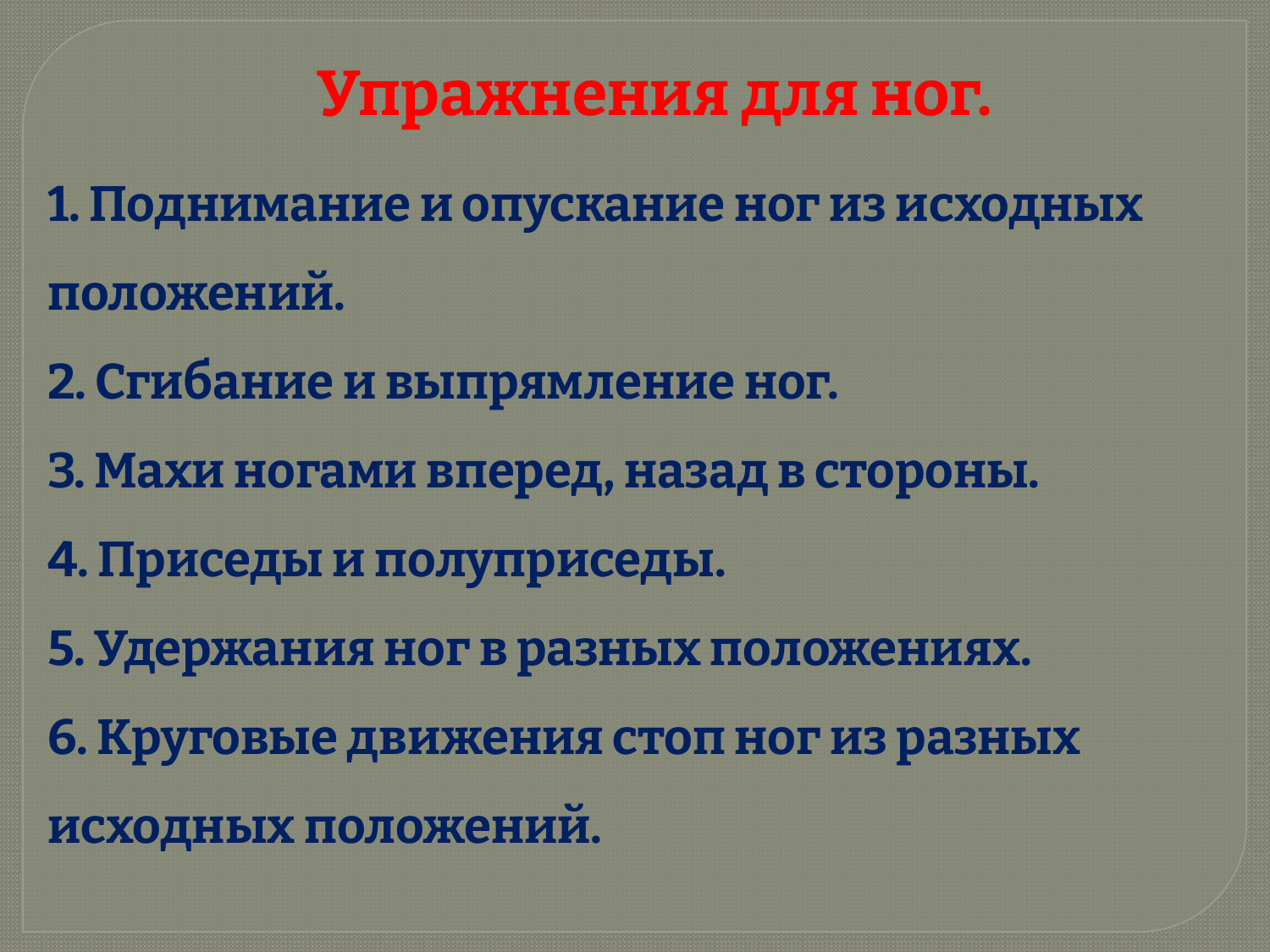

Упражнения для ног.
1. Поднимание и опускание ног из исходных положений.
2. Сгибание и выпрямление ног.
3. Махи ногами вперед, назад в стороны.
4. Приседы и полуприседы.
5. Удержания ног в разных положениях.
6. Круговые движения стоп ног из разных исходных положений.